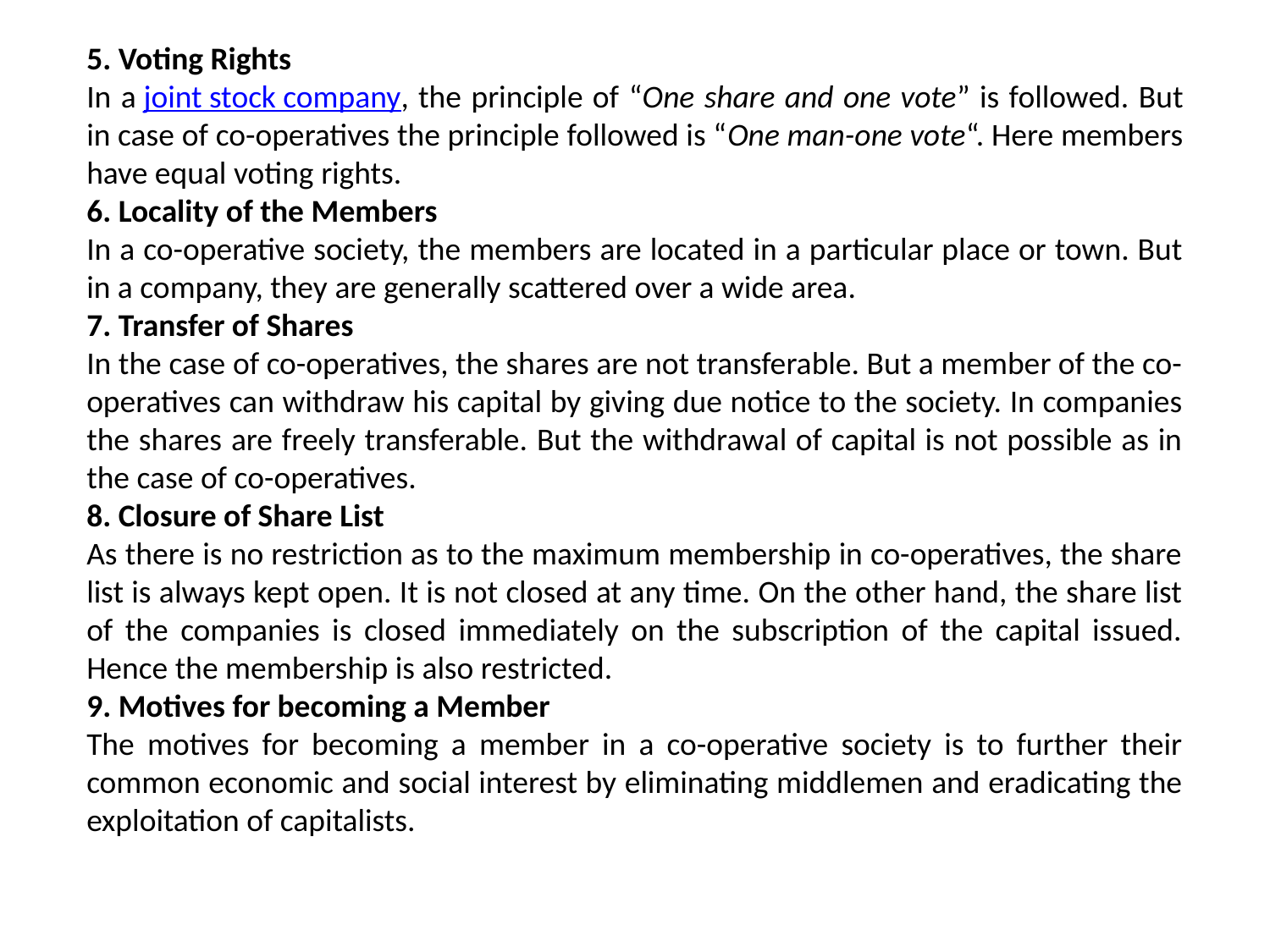

5. Voting Rights
In a joint stock company, the principle of “One share and one vote” is followed. But in case of co-operatives the principle followed is “One man-one vote“. Here members have equal voting rights.
6. Locality of the Members
In a co-operative society, the members are located in a particular place or town. But in a company, they are generally scattered over a wide area.
7. Transfer of Shares
In the case of co-operatives, the shares are not transferable. But a member of the co-operatives can withdraw his capital by giving due notice to the society. In companies the shares are freely transferable. But the withdrawal of capital is not possible as in the case of co-operatives.
8. Closure of Share List
As there is no restriction as to the maximum membership in co-operatives, the share list is always kept open. It is not closed at any time. On the other hand, the share list of the companies is closed immediately on the subscription of the capital issued. Hence the membership is also restricted.
9. Motives for becoming a Member
The motives for becoming a member in a co-operative society is to further their common economic and social interest by eliminating middlemen and eradicating the exploitation of capitalists.